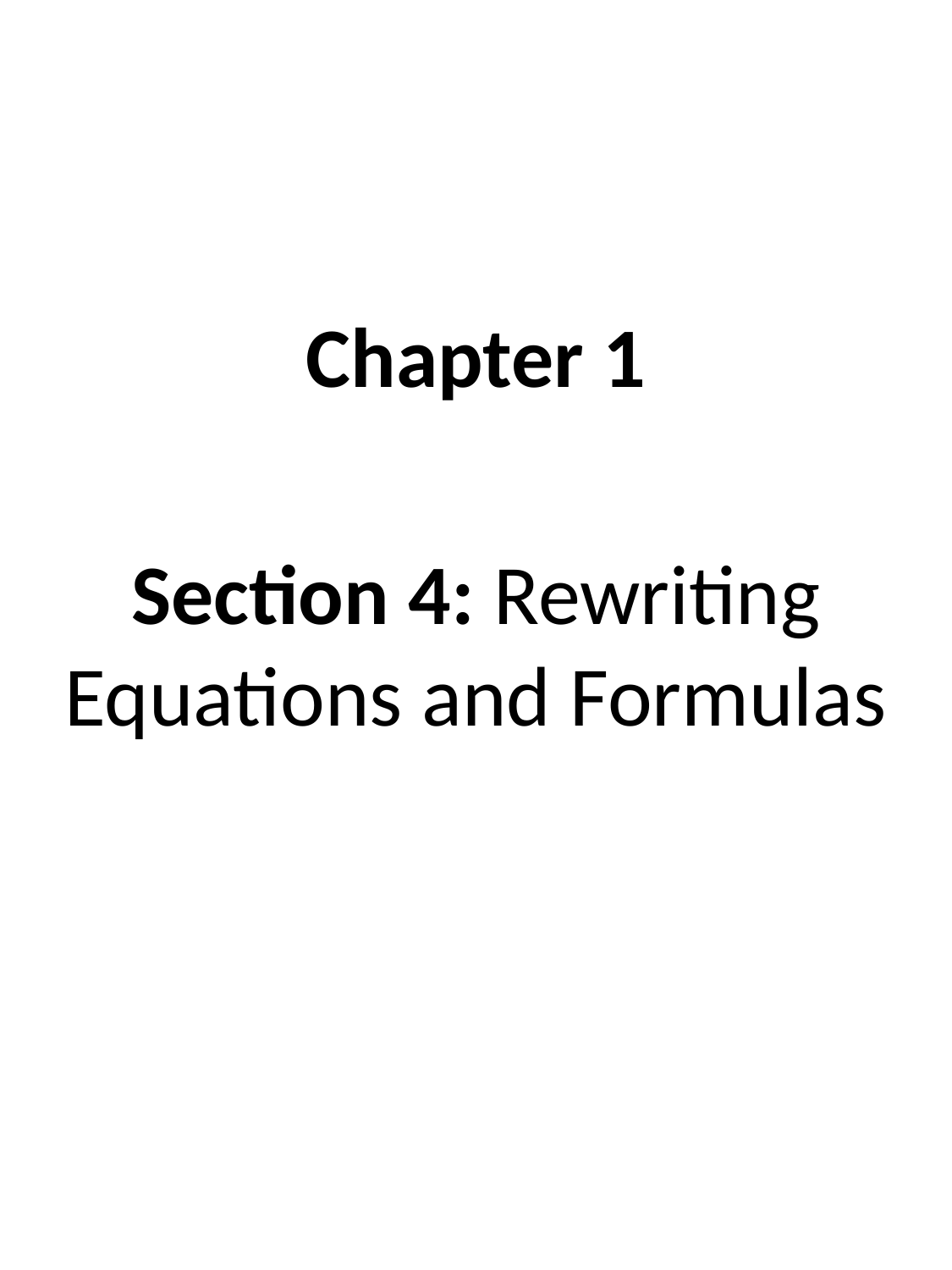

Chapter 1

Section 4: Rewriting Equations and Formulas